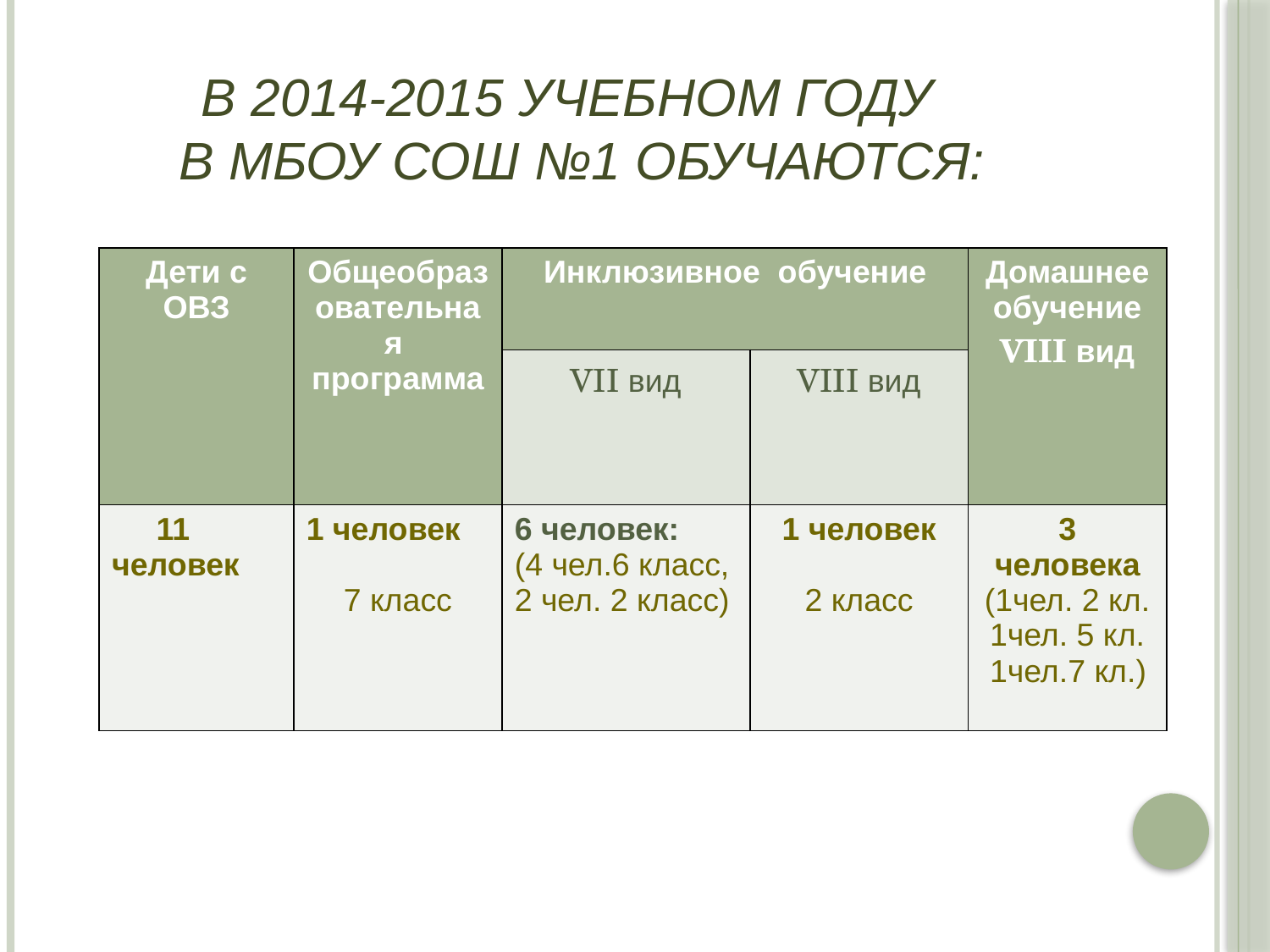

# В 2014-2015 учебном году в МБОУ СОШ №1 обучаются:
| Дети с ОВЗ | Общеобразовательная программа | Инклюзивное обучение |  | Домашнее обучение VIII вид |
| --- | --- | --- | --- | --- |
|  |  | VII вид | VIII вид |  |
| 11 человек | 1 человек 7 класс | 6 человек: (4 чел.6 класс, 2 чел. 2 класс) | 1 человек 2 класс | 3 человека (1чел. 2 кл. 1чел. 5 кл. 1чел.7 кл.) |